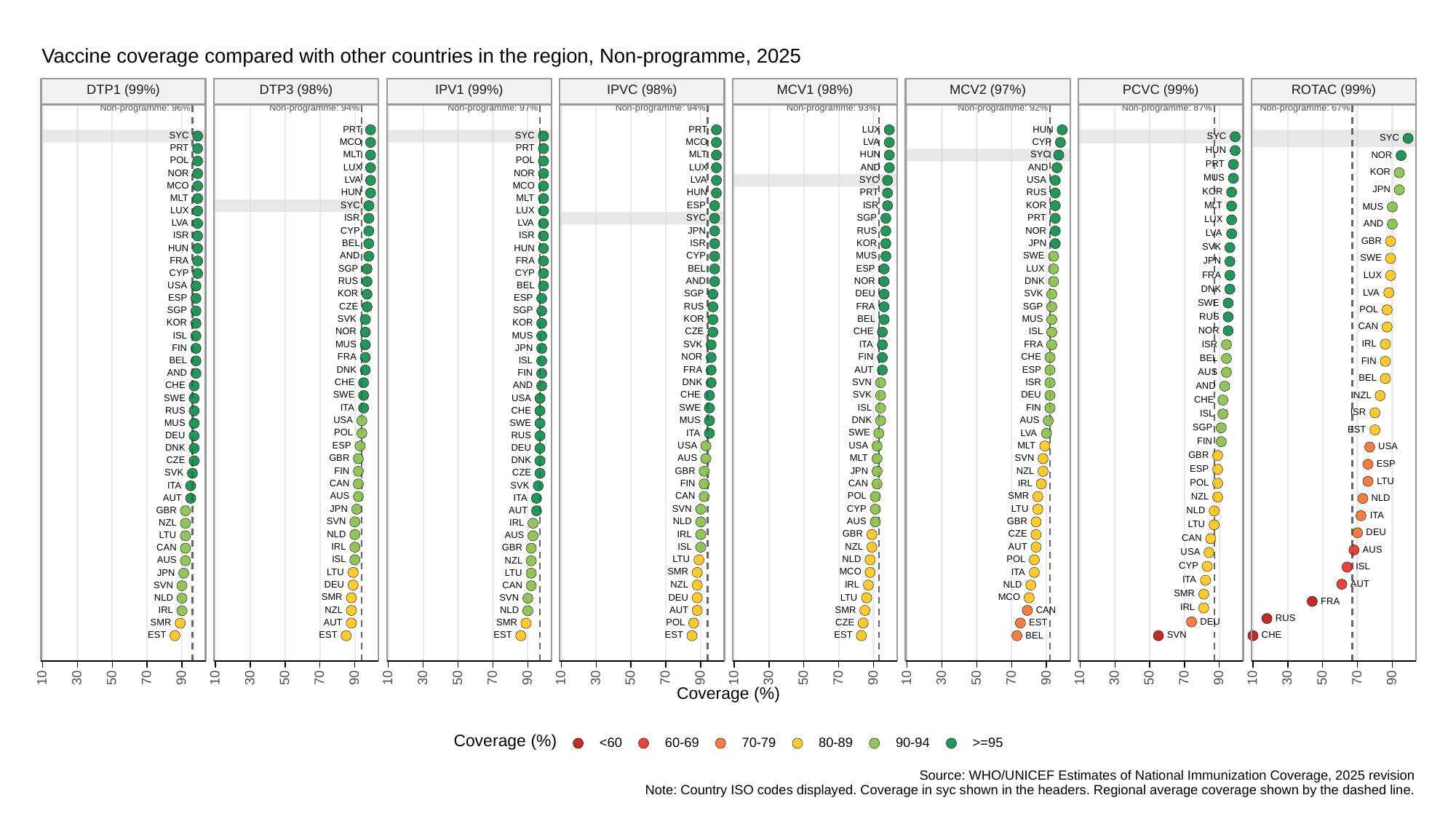

Vaccine coverage compared with other countries in the region, Non-programme, 2025

ROTAC (99%)
DTP1 (99%)
DTP3 (98%)
IPV1 (99%)
IPVC (98%)
MCV1 (98%)
MCV2 (97%)
PCVC (99%)
Non-programme: 96%
Non-programme: 94%
Non-programme: 97%
Non-programme: 94%
Non-programme: 93%
Non-programme: 92%
Non-programme: 87%
Non-programme: 67%

LUX
HUN
PRT
PRT

SYC
SYC
SYC

SYC

MCO
MCO
CYP
LVA

PRT
PRT

HUN

SYC
HUN
MLT
MLT
NOR

POL
POL

PRT

LUX
LUX
AND
AND

KOR
NOR
NOR

MUS

SYC
USA
LVA
LVA

MCO
MCO

JPN

KOR
RUS
HUN
HUN
PRT

MLT
MLT

KOR
SYC
ESP
ISR
MLT
MUS

LUX
LUX

ISR
SYC
SGP

PRT
LUX

LVA
LVA
AND

NOR
CYP
RUS
JPN

LVA

ISR
ISR

GBR

KOR
ISR
JPN
BEL

SVK
HUN
HUN

CYP
MUS
SWE
AND

SWE

FRA
FRA
JPN

SGP
ESP
LUX
BEL

CYP
CYP

FRA
LUX

NOR
RUS
AND
DNK

USA
BEL

DNK

LVA
KOR
SGP
SVK
DEU

ESP
ESP

SWE

CZE
RUS
SGP
FRA

POL
SGP
SGP

RUS

KOR
SVK
MUS
BEL

KOR
KOR

CAN

NOR
NOR
CZE
CHE
ISL

ISL
MUS

IRL
ISR
MUS
SVK
ITA
FRA

JPN
FIN

NOR
CHE
FRA
FIN
BEL

ISL
BEL
FIN

ESP
AUT
DNK
FRA

AUS
AND
FIN

BEL

CHE
SVN
ISR
DNK

CHE
AND
AND

SWE
CHE
SVK
DEU
NZL

SWE
USA

CHE

SWE
ISL
ITA
FIN

RUS
CHE

ISR
ISL

USA
MUS
AUS
DNK

MUS
SWE

SGP

EST

POL
SWE
ITA
LVA

RUS
DEU

FIN

ESP
USA
USA
MLT

USA
DEU
DNK

GBR

GBR
AUS
SVN
MLT

CZE
DNK

ESP

ESP

GBR
JPN
FIN
NZL

SVK
CZE

LTU

POL
CAN
CAN
FIN
IRL

SVK
ITA

POL
AUS
CAN
SMR

NZL
AUT
ITA
NLD

SVN
CYP

JPN
LTU

GBR
AUT
NLD

ITA

SVN
AUS
GBR
NLD

NZL
IRL
LTU

DEU

GBR
CZE
NLD
IRL
AUS
LTU

CAN

ISL
AUT
IRL
NZL
CAN
GBR

AUS

USA

POL
ISL
LTU
NLD
AUS
NZL

CYP
ISL

MCO
SMR
LTU
ITA
JPN
LTU

ITA

AUT
DEU
NZL
IRL
NLD
SVN
CAN

SMR

MCO
SMR
DEU
LTU
SVN
NLD

FRA

IRL

SMR
CAN
AUT
NZL
IRL
NLD

RUS

DEU
POL
CZE
EST
AUT
SMR
SMR

EST
EST
EST
EST
EST
SVN
CHE
BEL

30
30
30
30
30
30
30
30
10
50
70
90
10
50
70
90
10
50
70
90
10
50
70
90
10
50
70
90
10
50
70
90
10
50
70
90
10
50
70
90
Coverage (%)
Coverage (%)

<60
60-69
70-79
80-89
90-94
>=95
Source: WHO/UNICEF Estimates of National Immunization Coverage, 2025 revision
Note: Country ISO codes displayed. Coverage in syc shown in the headers. Regional average coverage shown by the dashed line.